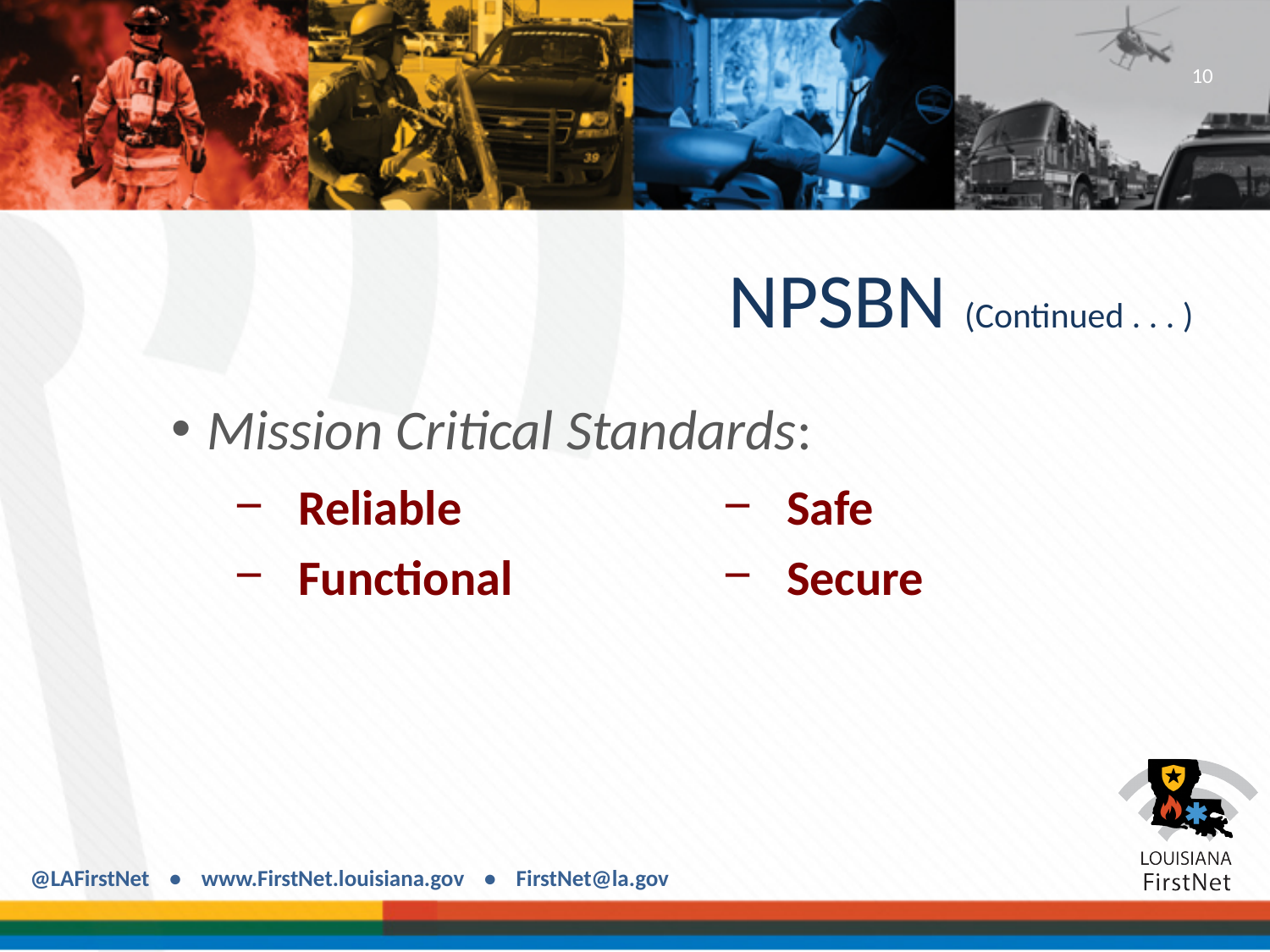

10
# NPSBN (Continued . . . )
Mission Critical Standards:

Reliable
Functional

Safe
Secure